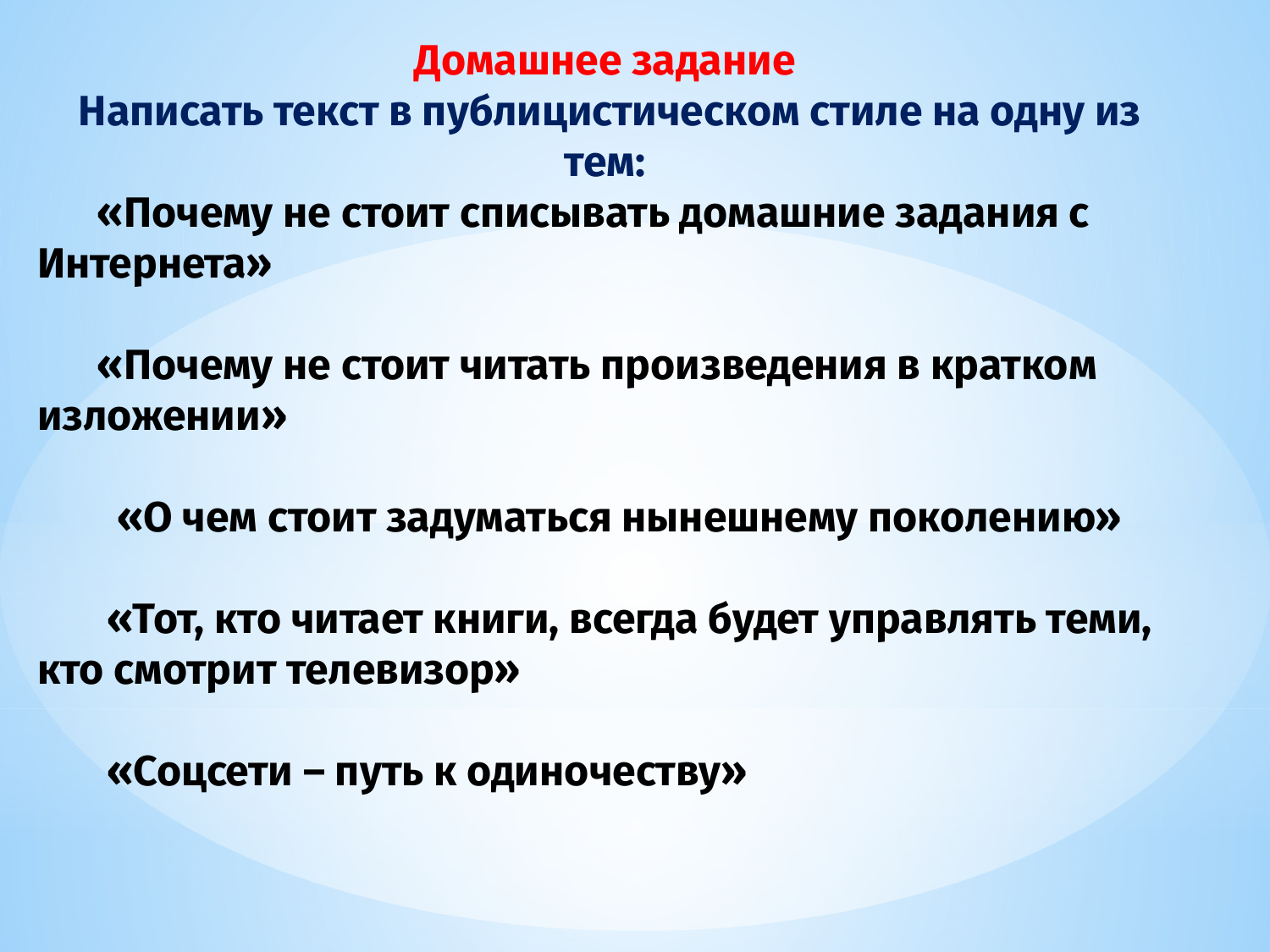

Домашнее задание
 Написать текст в публицистическом стиле на одну из тем:
      «Почему не стоит списывать домашние задания с Интернета»

      «Почему не стоит читать произведения в кратком изложении»

        «О чем стоит задуматься нынешнему поколению»

       «Тот, кто читает книги, всегда будет управлять теми, кто смотрит телевизор»

       «Соцсети – путь к одиночеству»